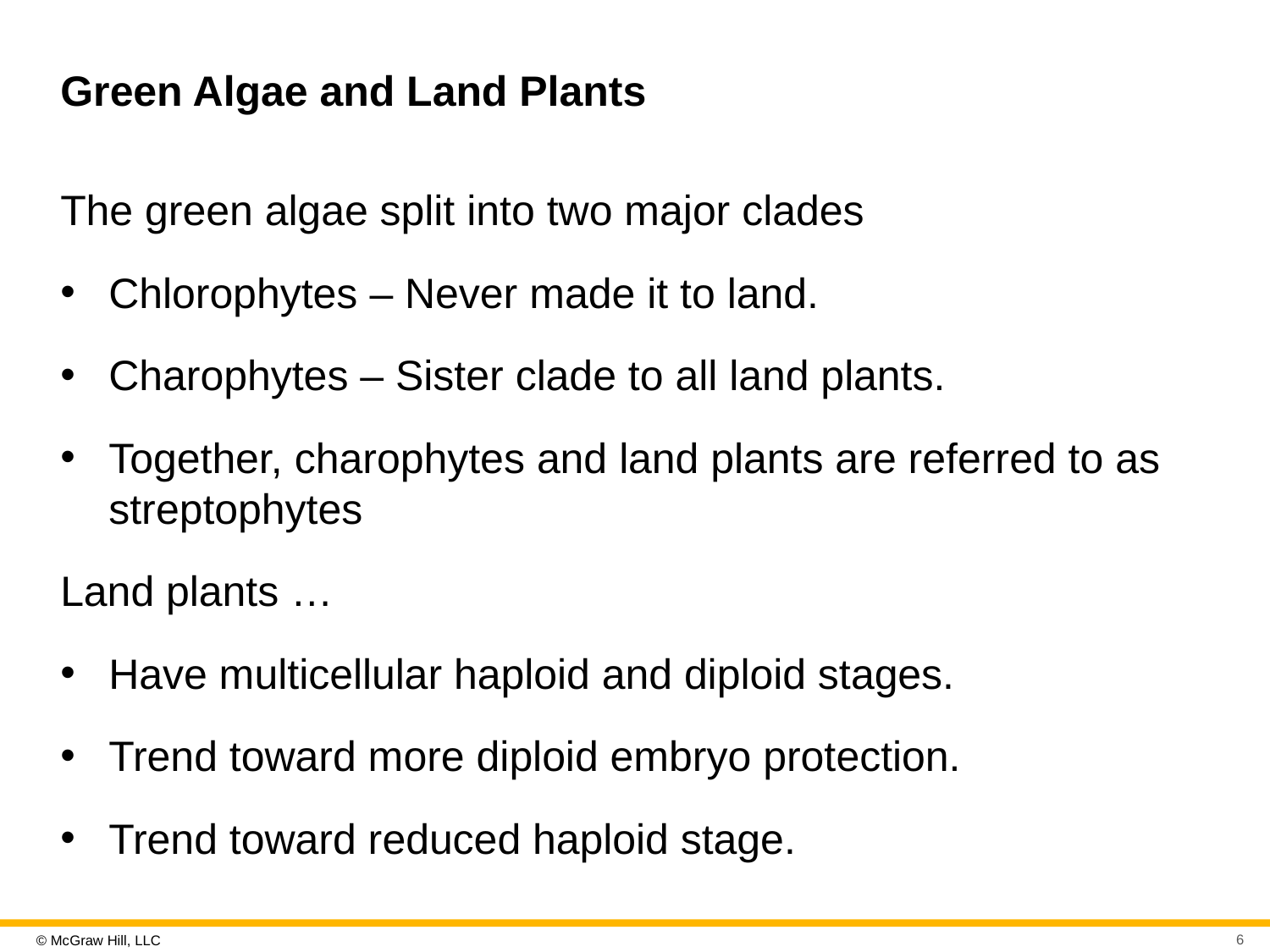

# Green Algae and Land Plants
The green algae split into two major clades
Chlorophytes – Never made it to land.
Charophytes – Sister clade to all land plants.
Together, charophytes and land plants are referred to as streptophytes
Land plants …
Have multicellular haploid and diploid stages.
Trend toward more diploid embryo protection.
Trend toward reduced haploid stage.
6